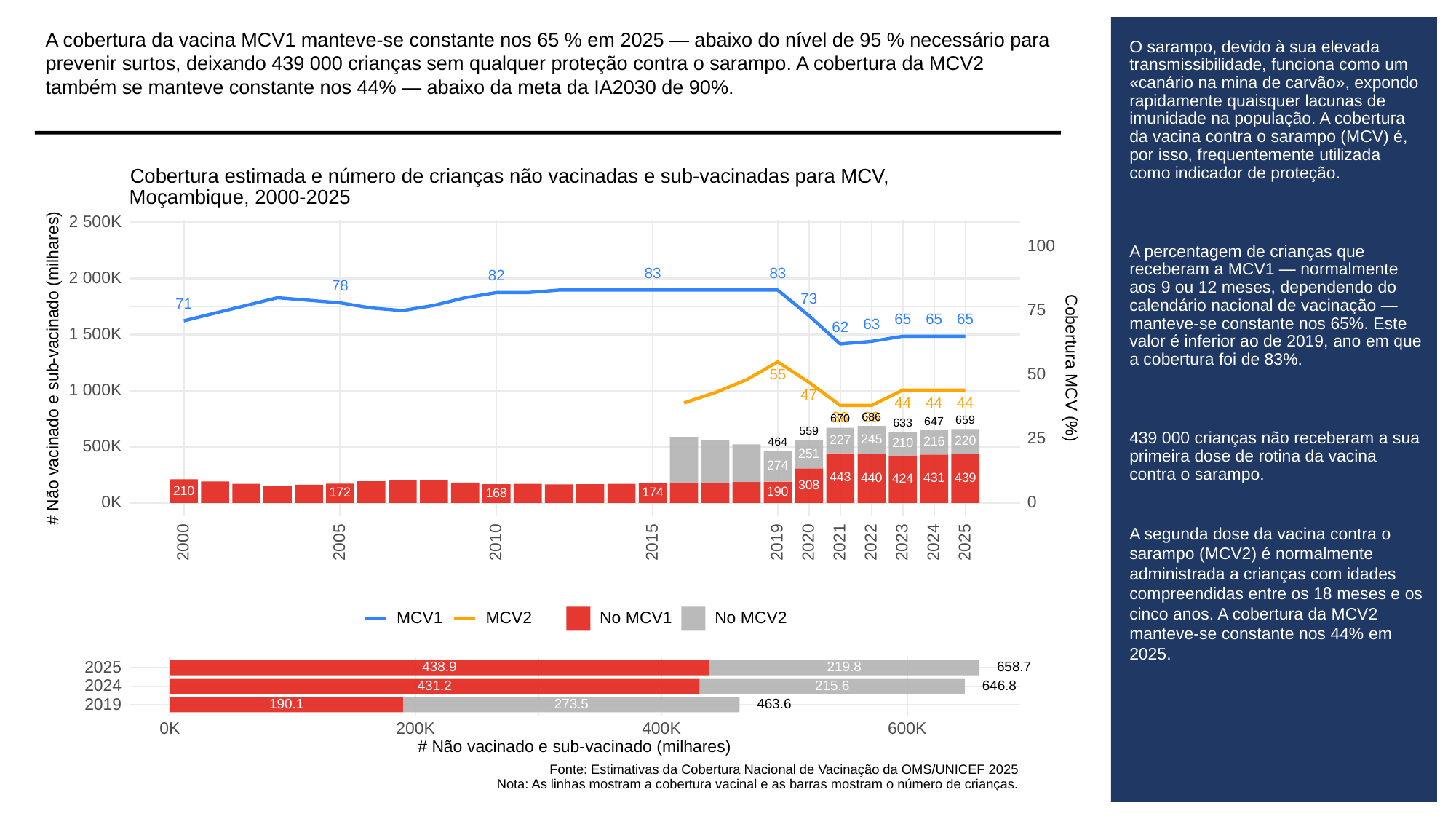

A cobertura da vacina MCV1 manteve-se constante nos 65 % em 2025 — abaixo do nível de 95 % necessário para prevenir surtos, deixando 439 000 crianças sem qualquer proteção contra o sarampo. A cobertura da MCV2 também se manteve constante nos 44% — abaixo da meta da IA2030 de 90%.
# O sarampo, devido à sua elevada transmissibilidade, funciona como um «canário na mina de carvão», expondo rapidamente quaisquer lacunas de imunidade na população. A cobertura da vacina contra o sarampo (MCV) é, por isso, frequentemente utilizada como indicador de proteção.

A percentagem de crianças que receberam a MCV1 — normalmente aos 9 ou 12 meses, dependendo do calendário nacional de vacinação — manteve-se constante nos 65%. Este valor é inferior ao de 2019, ano em que a cobertura foi de 83%.

439 000 crianças não receberam a sua primeira dose de rotina da vacina contra o sarampo.

A segunda dose da vacina contra o sarampo (MCV2) é normalmente administrada a crianças com idades compreendidas entre os 18 meses e os cinco anos. A cobertura da MCV2 manteve-se constante nos 44% em 2025.

Cobertura estimada e número de crianças não vacinadas e sub-vacinadas para MCV,
Moçambique, 2000-2025
2 500K

100

83
83
82
2 000K

78

73
71
75

65
65
65
63
62
1 500K

# Não vacinado e sub-vacinado (milhares)
Cobertura MCV (%)

50
55
1 000K
47

44
44
44
38
38
686
670
659
647

633

559

25
245
227
220

216
464
210

500K

251

274

443
440
439
431
424

308

210
190
174
172
168
0K
0

2023
2000
2005
2010
2015
2019
2020
2021
2022
2024
2025

MCV1
MCV2
No MCV1
No MCV2

2025
438.9
219.8
658.7

2024
431.2
215.6
646.8

2019
273.5
463.6
190.1

0K
200K
400K
600K
# Não vacinado e sub-vacinado (milhares)
Fonte: Estimativas da Cobertura Nacional de Vacinação da OMS/UNICEF 2025
Nota: As linhas mostram a cobertura vacinal e as barras mostram o número de crianças.